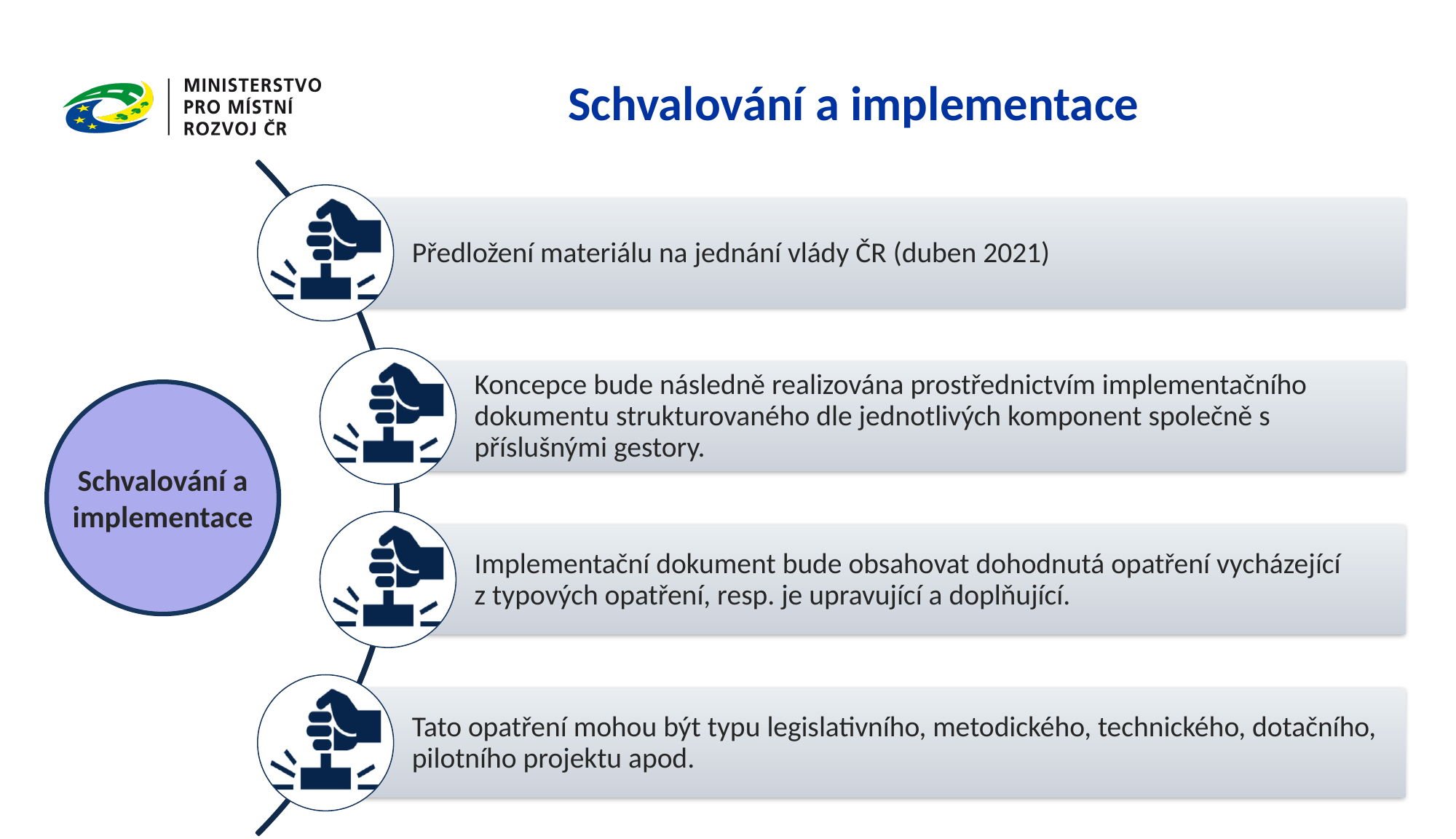

Schvalování a implementace
Předložení materiálu na jednání vlády ČR (duben 2021)
Koncepce bude následně realizována prostřednictvím implementačního dokumentu strukturovaného dle jednotlivých komponent společně s příslušnými gestory.
Implementační dokument bude obsahovat dohodnutá opatření vycházející z typových opatření, resp. je upravující a doplňující.
Tato opatření mohou být typu legislativního, metodického, technického, dotačního, pilotního projektu apod.

Schvalování a implementace